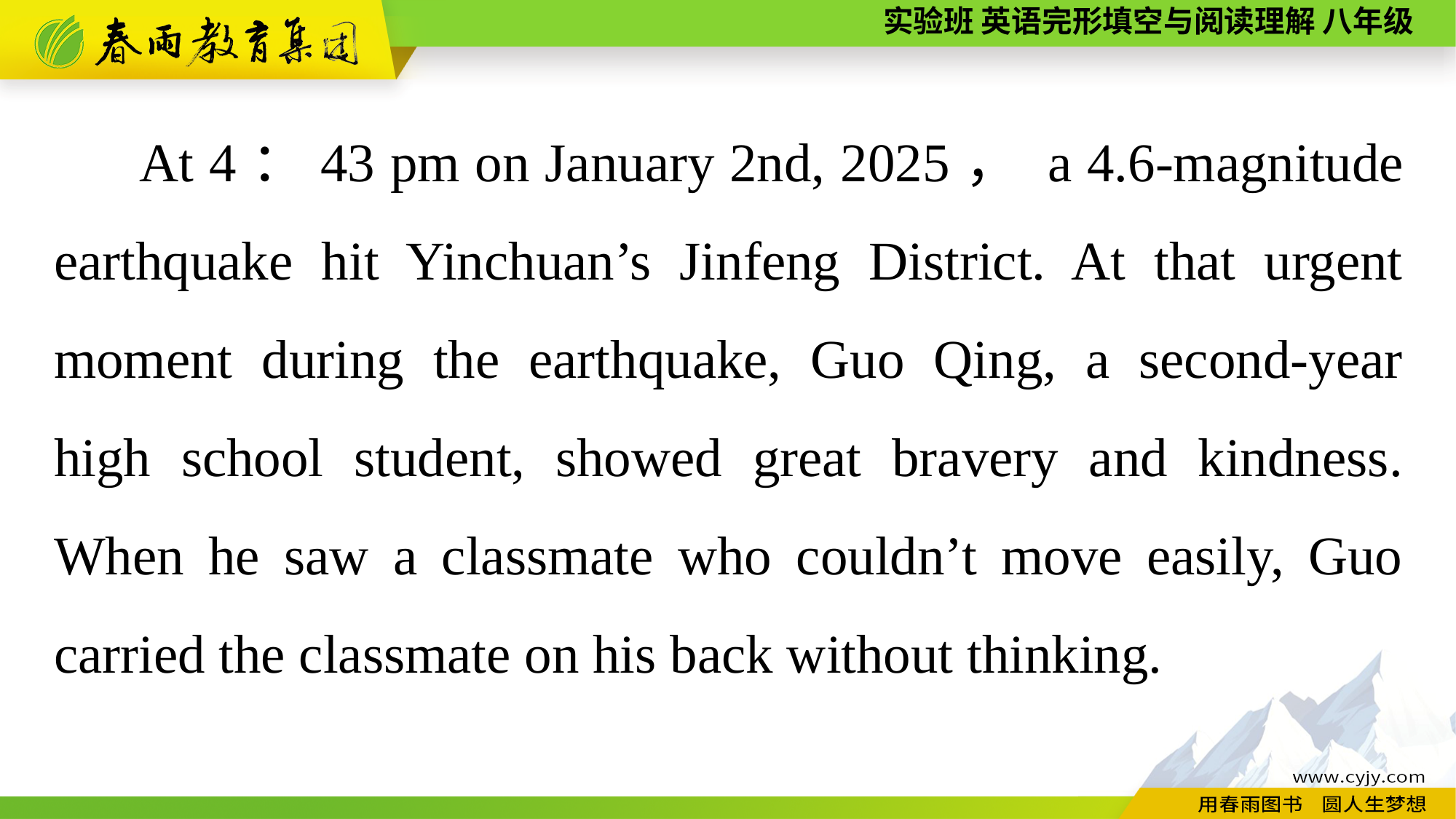

At 4：43 pm on January 2nd, 2025， a 4.6-magnitude earthquake hit Yinchuan’s Jinfeng District. At that urgent moment during the earthquake, Guo Qing, a second-year high school student, showed great bravery and kindness. When he saw a classmate who couldn’t move easily, Guo carried the classmate on his back without thinking.